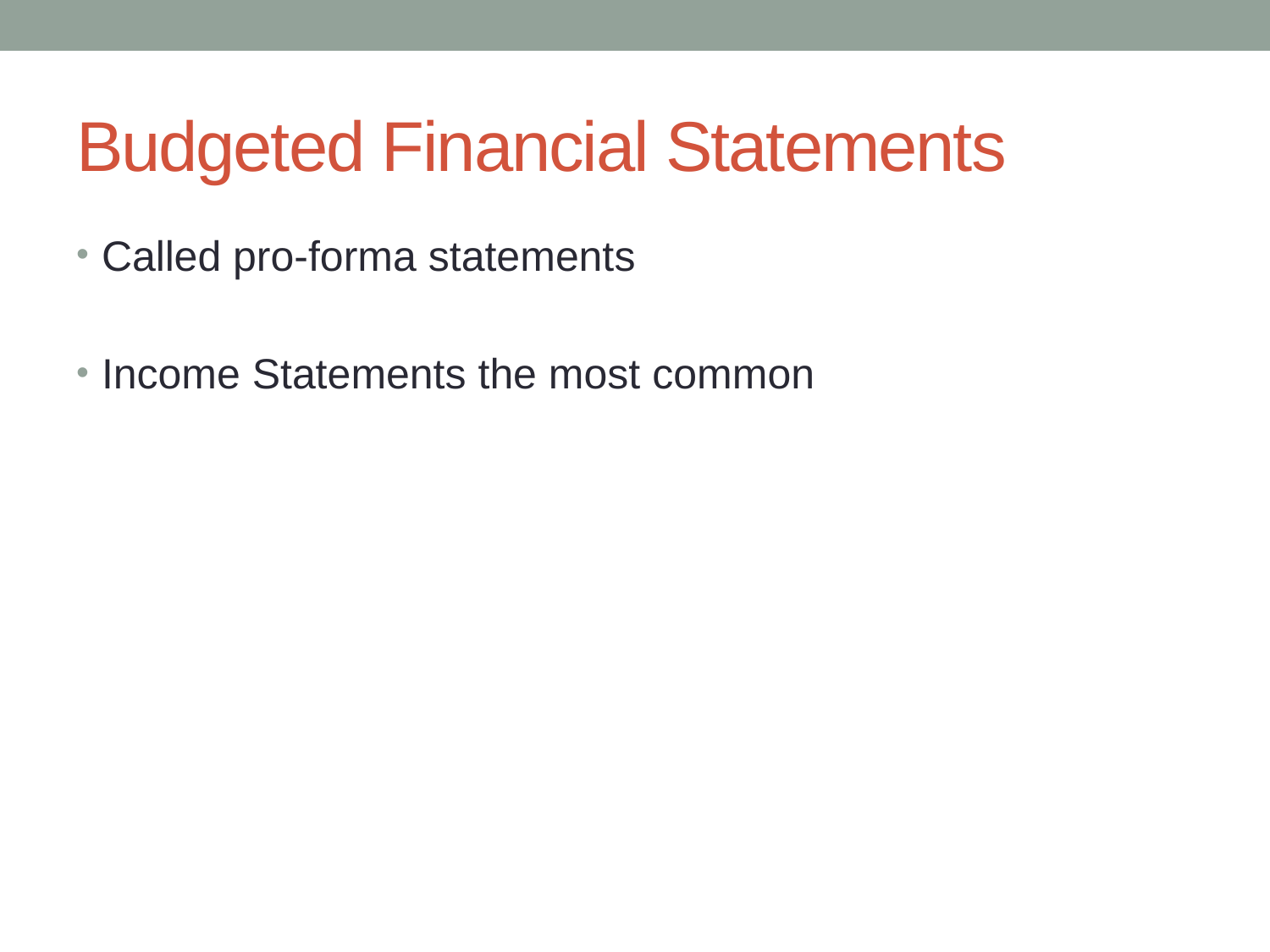

# Budgeted Financial Statements
Called pro-forma statements

Income Statements the most common